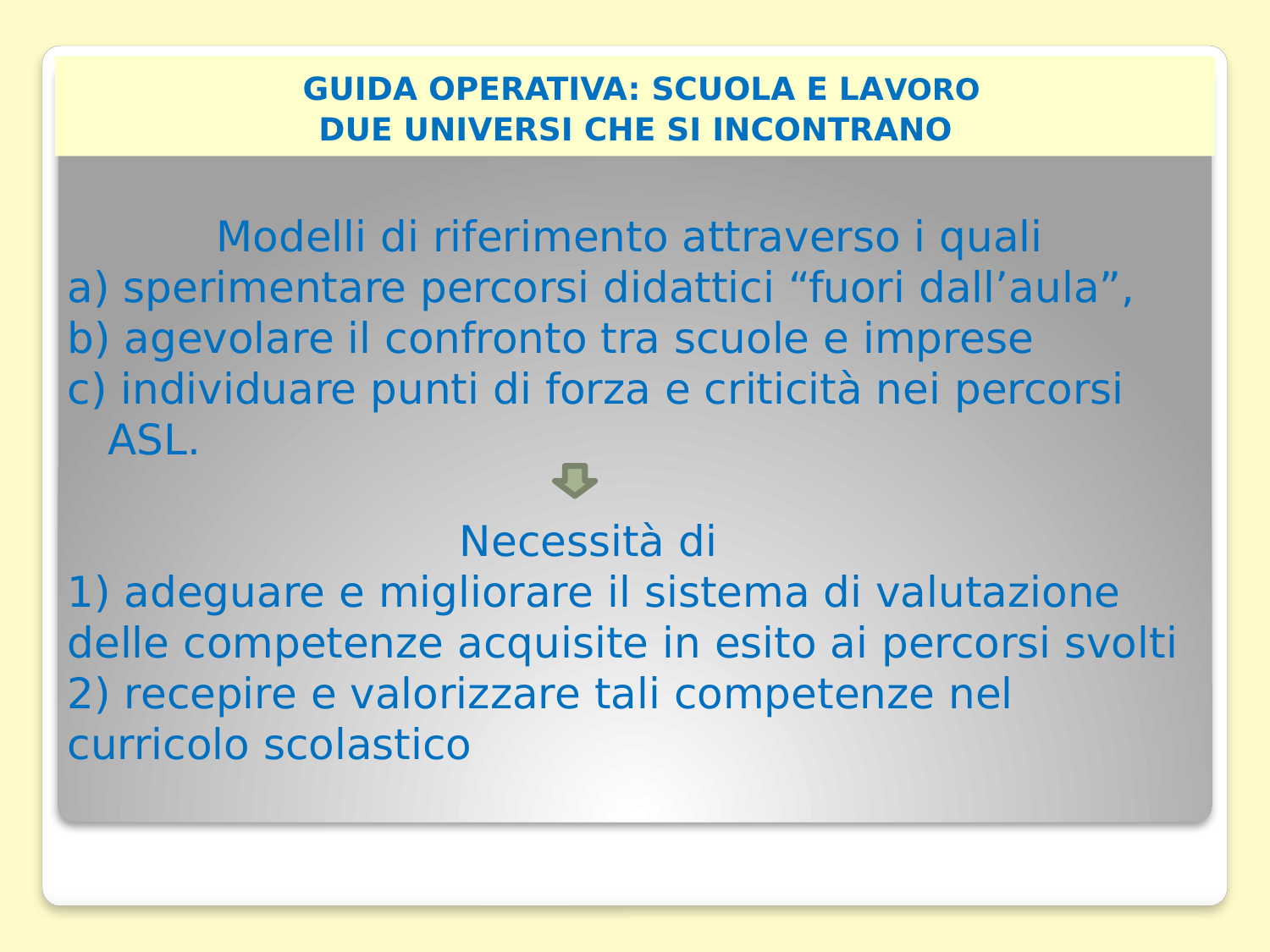

GUIDA OPERATIVA: SCUOLA E LAVORO
 DUE UNIVERSI CHE SI INCONTRANO
# Modelli di riferimento attraverso i quali a) sperimentare percorsi didattici “fuori dall’aula”, b) agevolare il confronto tra scuole e imprese c) individuare punti di forza e criticità nei percorsi ASL. Necessità di 1) adeguare e migliorare il sistema di valutazione delle competenze acquisite in esito ai percorsi svolti 2) recepire e valorizzare tali competenze nel curricolo scolastico